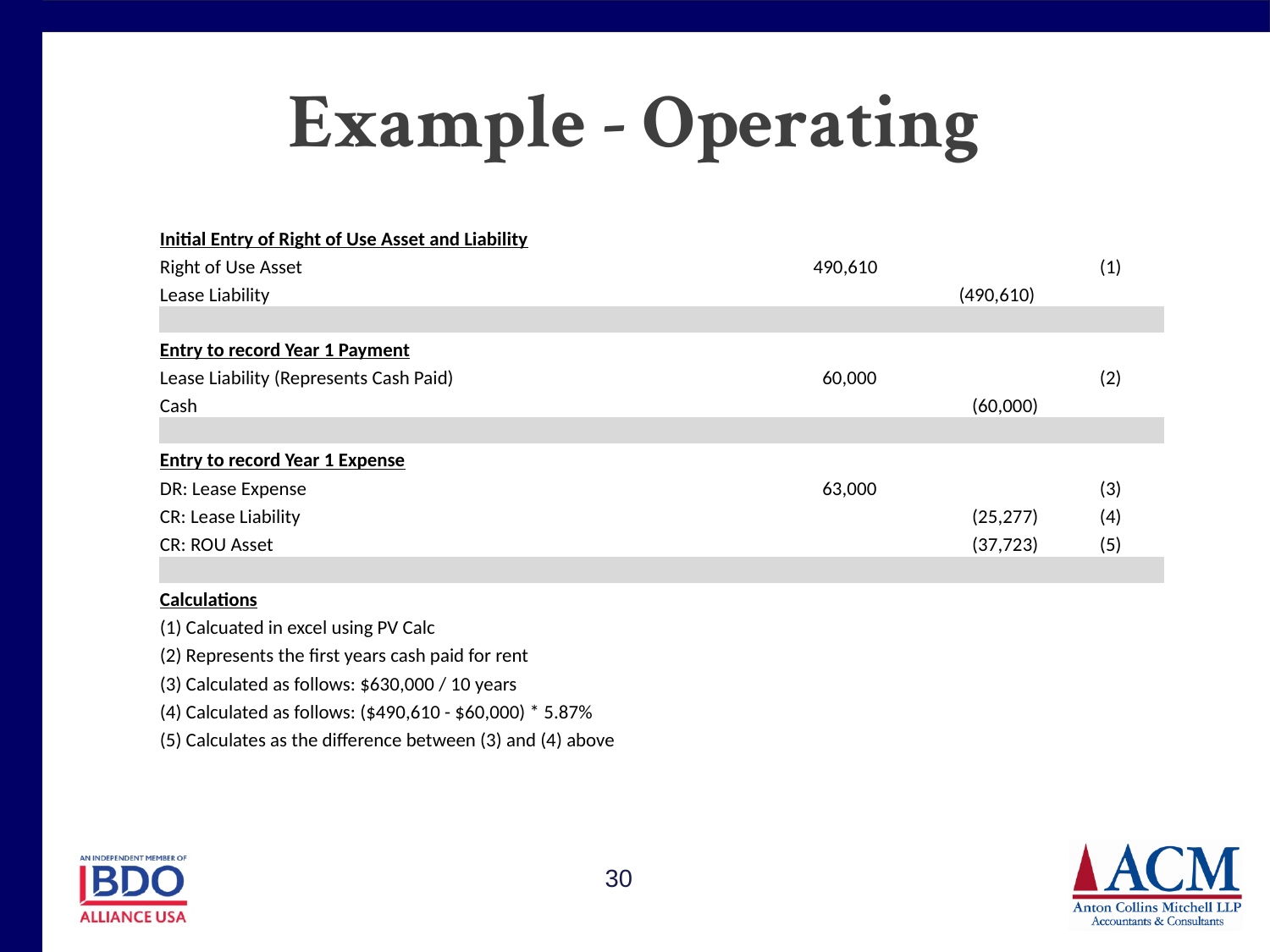

Example - Operating
| Initial Entry of Right of Use Asset and Liability |  |  |  |
| --- | --- | --- | --- |
| Right of Use Asset | 490,610 |  | (1) |
| Lease Liability |  | (490,610) |  |
|  |  |  |  |
| Entry to record Year 1 Payment |  |  |  |
| Lease Liability (Represents Cash Paid) | 60,000 |  | (2) |
| Cash |  | (60,000) |  |
|  |  |  |  |
| Entry to record Year 1 Expense |  |  |  |
| DR: Lease Expense | 63,000 |  | (3) |
| CR: Lease Liability |  | (25,277) | (4) |
| CR: ROU Asset |  | (37,723) | (5) |
|  |  |  |  |
| Calculations |  |  |  |
| (1) Calcuated in excel using PV Calc |  |  |  |
| (2) Represents the first years cash paid for rent |  |  |  |
| (3) Calculated as follows: $630,000 / 10 years |  |  |  |
| (4) Calculated as follows: ($490,610 - $60,000) \* 5.87% |  |  |  |
| (5) Calculates as the difference between (3) and (4) above |  |  |  |

30